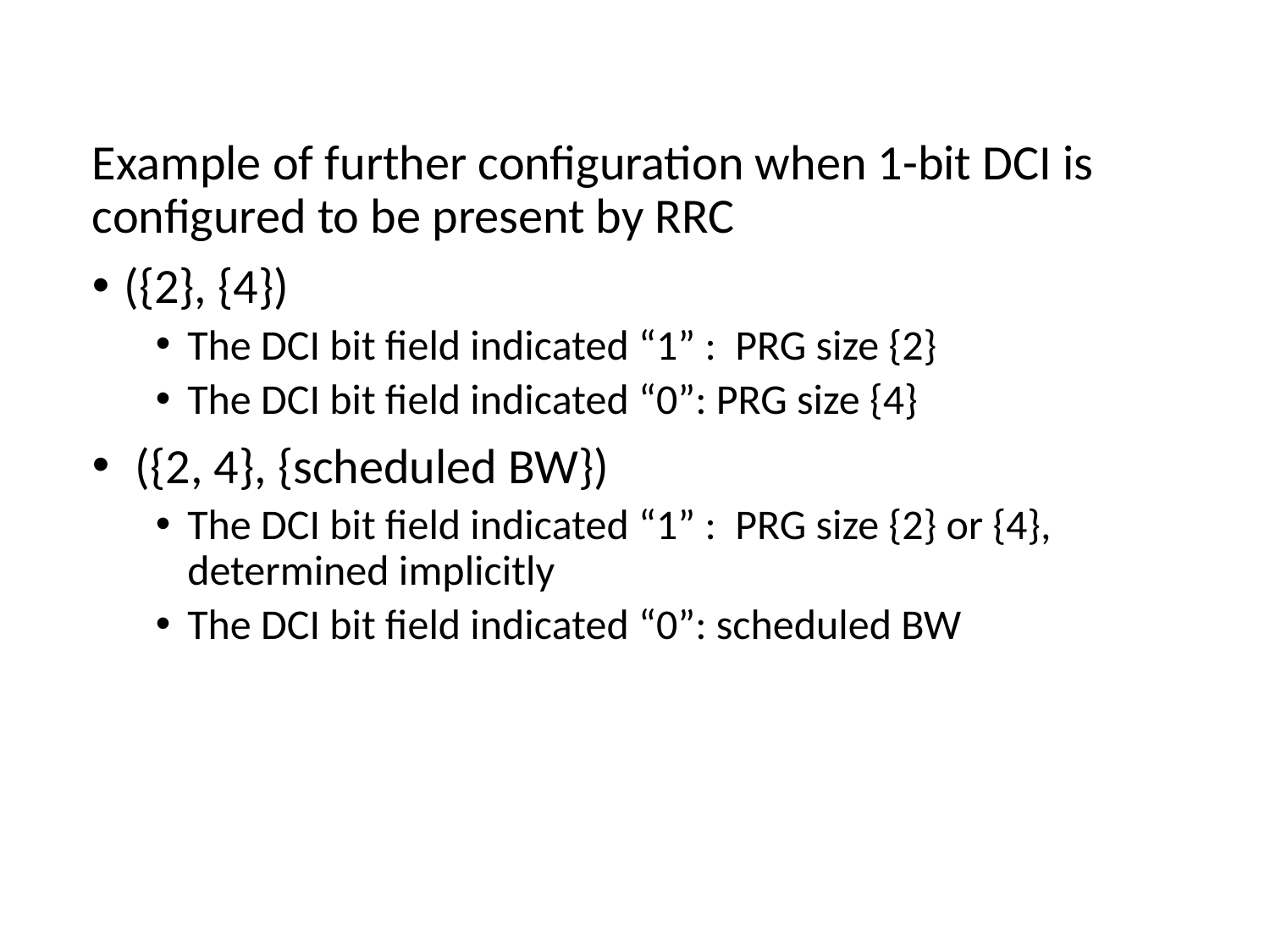

Example of further configuration when 1-bit DCI is configured to be present by RRC
({2}, {4})
The DCI bit field indicated “1” :  PRG size {2}
The DCI bit field indicated “0”: PRG size {4}
 ({2, 4}, {scheduled BW})
The DCI bit field indicated “1” :  PRG size {2} or {4}, determined implicitly
The DCI bit field indicated “0”: scheduled BW